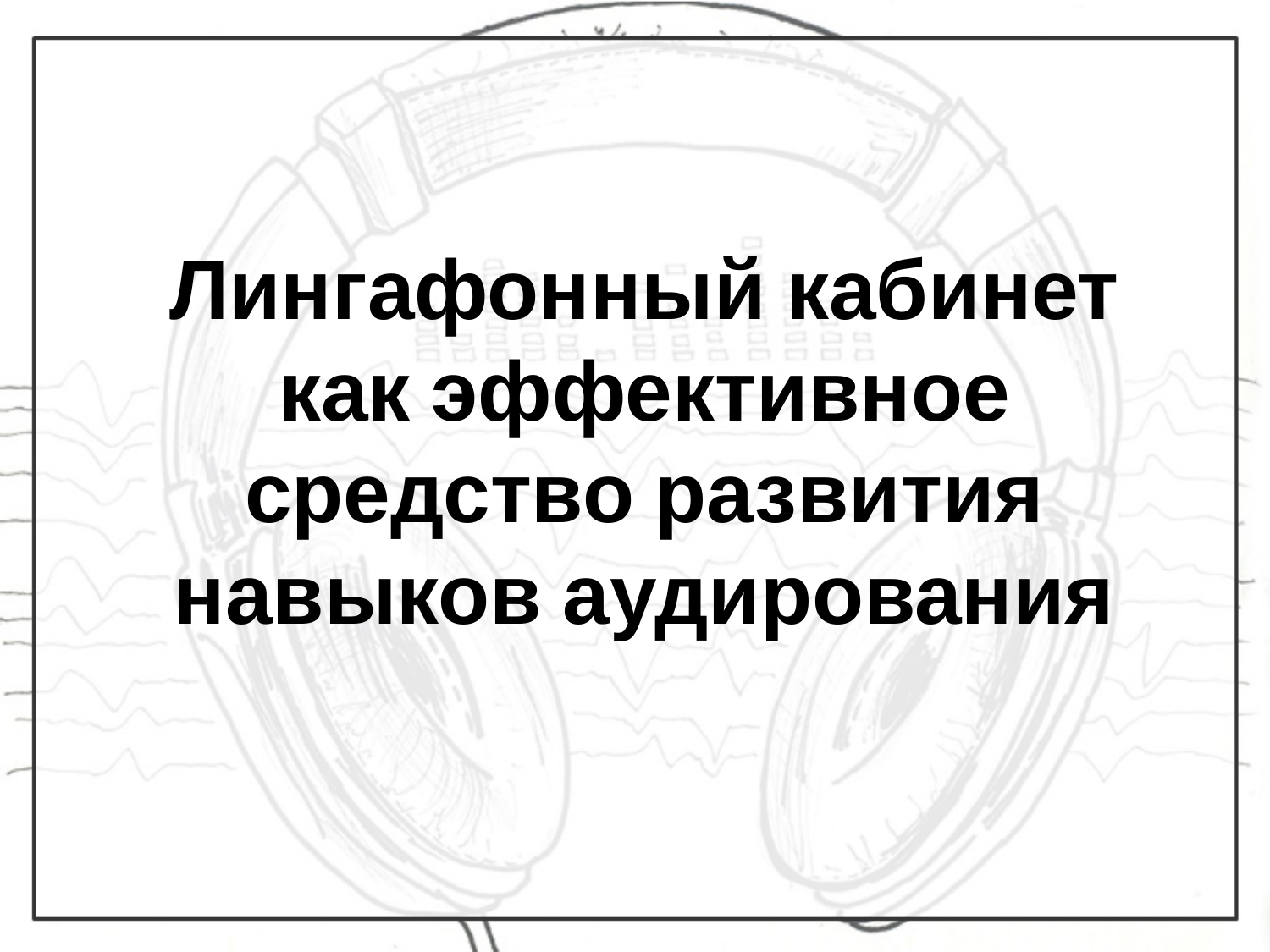

# Лингафонный кабинет как эффективное средство развития навыков аудирования